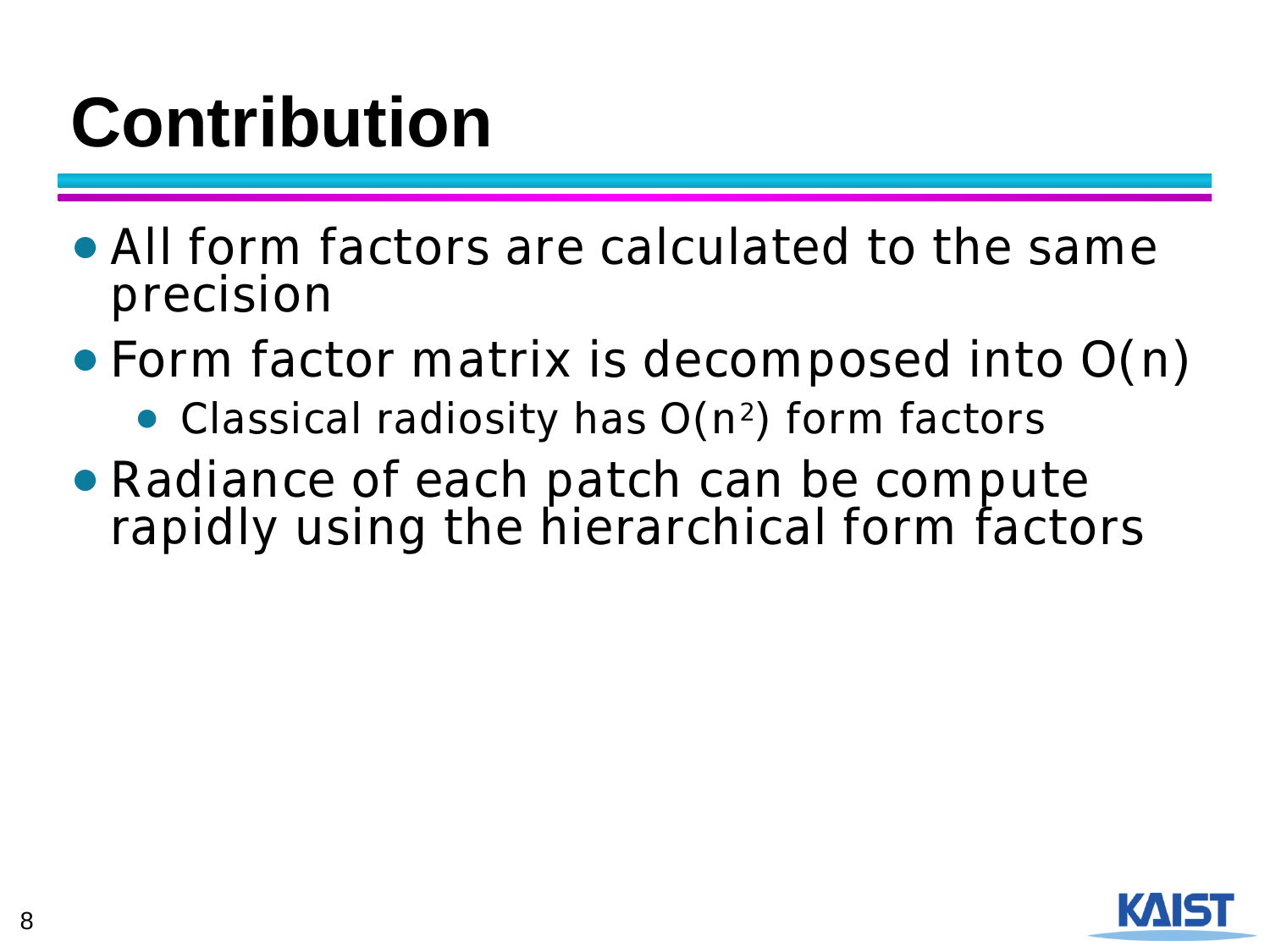

# Contribution
All form factors are calculated to the same precision
Form factor matrix is decomposed into O(n)
Classical radiosity has O(n2) form factors
Radiance of each patch can be compute rapidly using the hierarchical form factors